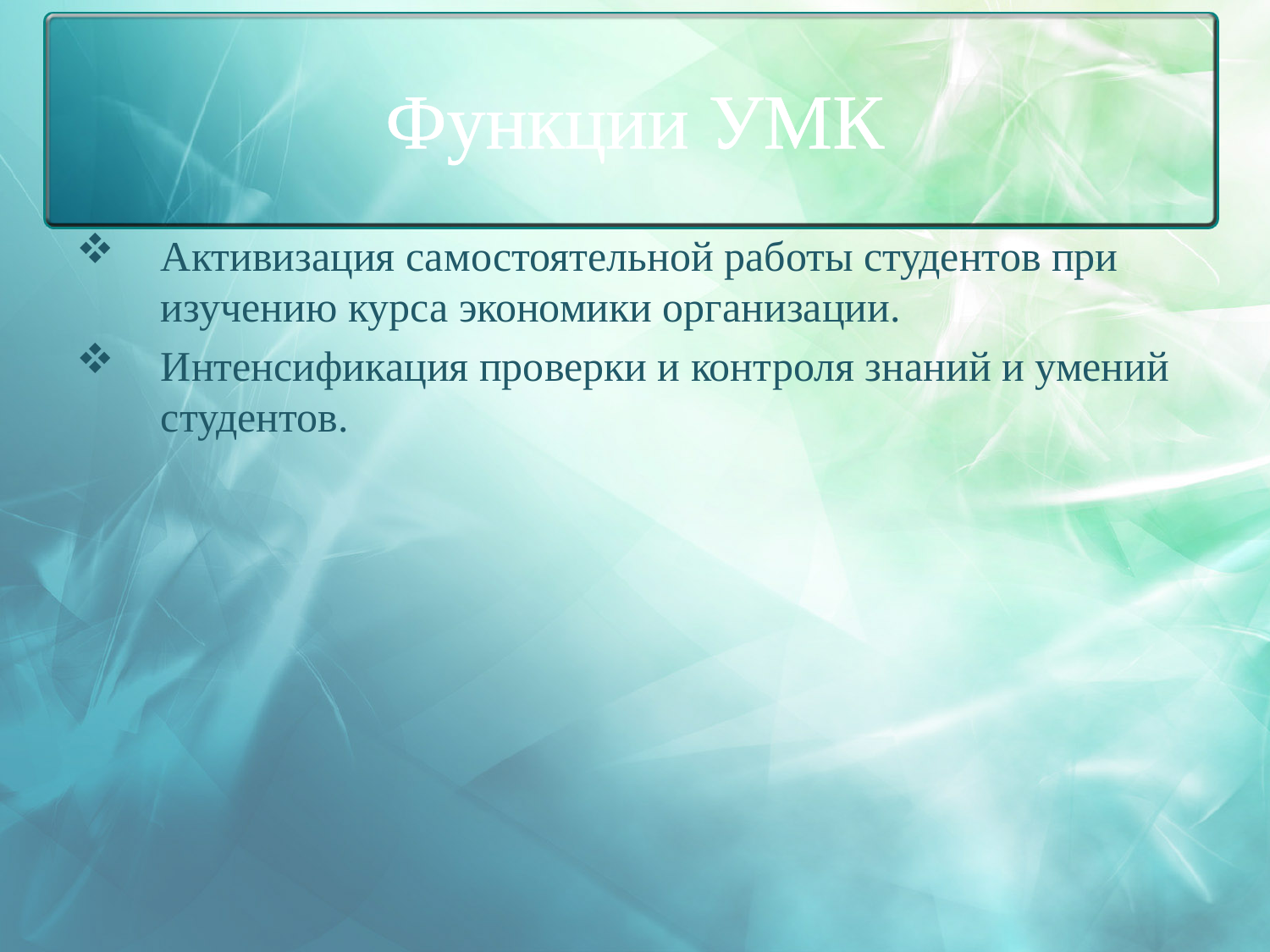

# Функции УМК
Активизация самостоятельной работы студентов при изучению курса экономики организации.
Интенсификация проверки и контроля знаний и умений студентов.